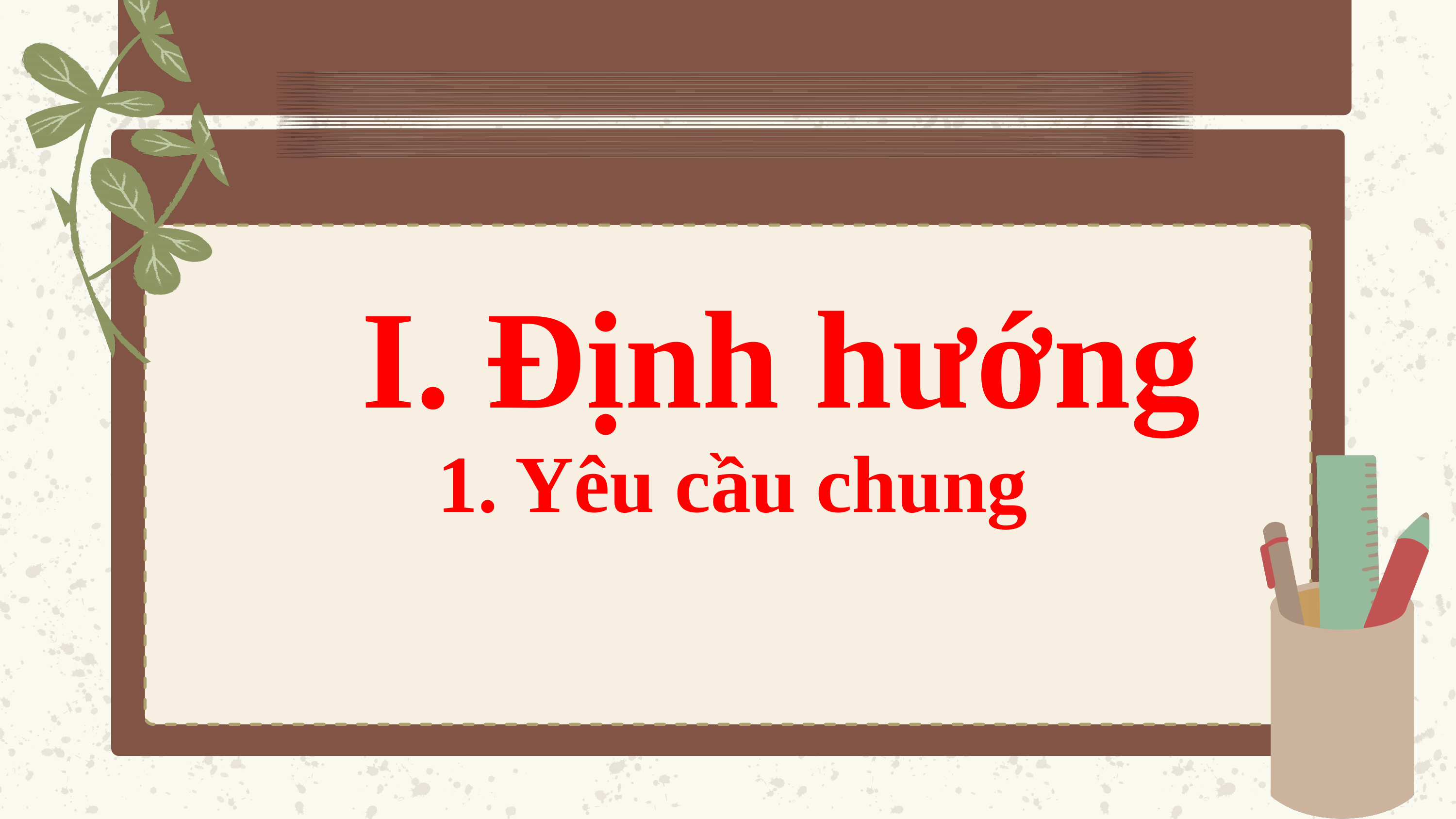

I. Định hướng

1. Yêu cầu chung